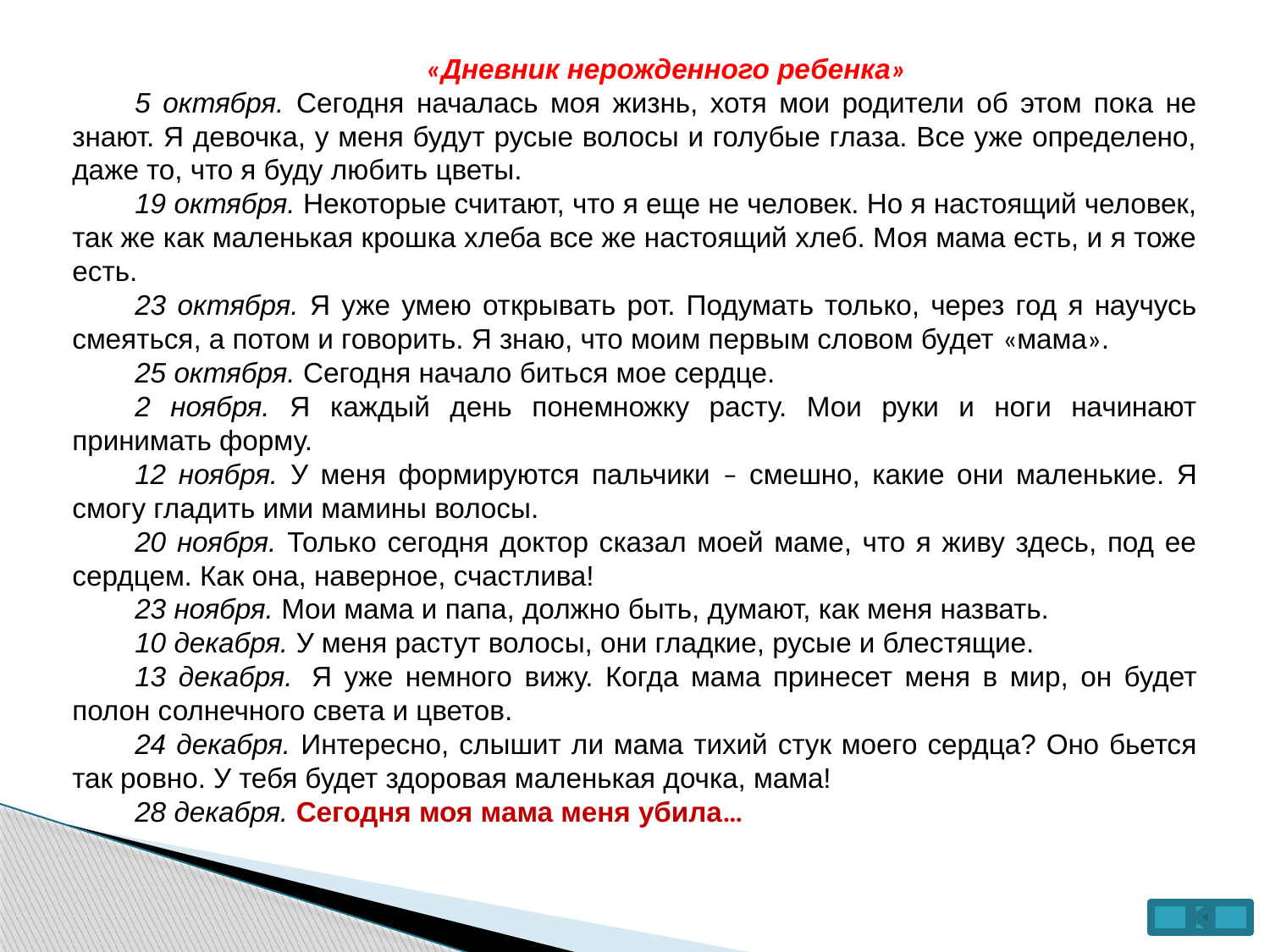

«Дневник нерожденного ребенка»
5 октября. Сегодня началась моя жизнь, хотя мои родители об этом пока не знают. Я девочка, у меня будут русые волосы и голубые глаза. Все уже определено, даже то, что я буду любить цветы.
19 октября. Некоторые считают, что я еще не человек. Но я настоящий человек, так же как маленькая крошка хлеба все же настоящий хлеб. Моя мама есть, и я тоже есть.
23 октября. Я уже умею открывать рот. Подумать только, через год я научусь смеяться, а потом и говорить. Я знаю, что моим первым словом будет «мама».
25 октября. Сегодня начало биться мое сердце.
2 ноября. Я каждый день понемножку расту. Мои руки и ноги начинают принимать форму.
12 ноября. У меня формируются пальчики – смешно, какие они маленькие. Я смогу гладить ими мамины волосы.
20 ноября. Только сегодня доктор сказал моей маме, что я живу здесь, под ее сердцем. Как она, наверное, счастлива!
23 ноября. Мои мама и папа, должно быть, думают, как меня назвать.
10 декабря. У меня растут волосы, они гладкие, русые и блестящие.
13 декабря.  Я уже немного вижу. Когда мама принесет меня в мир, он будет полон солнечного света и цветов.
24 декабря. Интересно, слышит ли мама тихий стук моего сердца? Оно бьется так ровно. У тебя будет здоровая маленькая дочка, мама!
28 декабря. Сегодня моя мама меня убила…